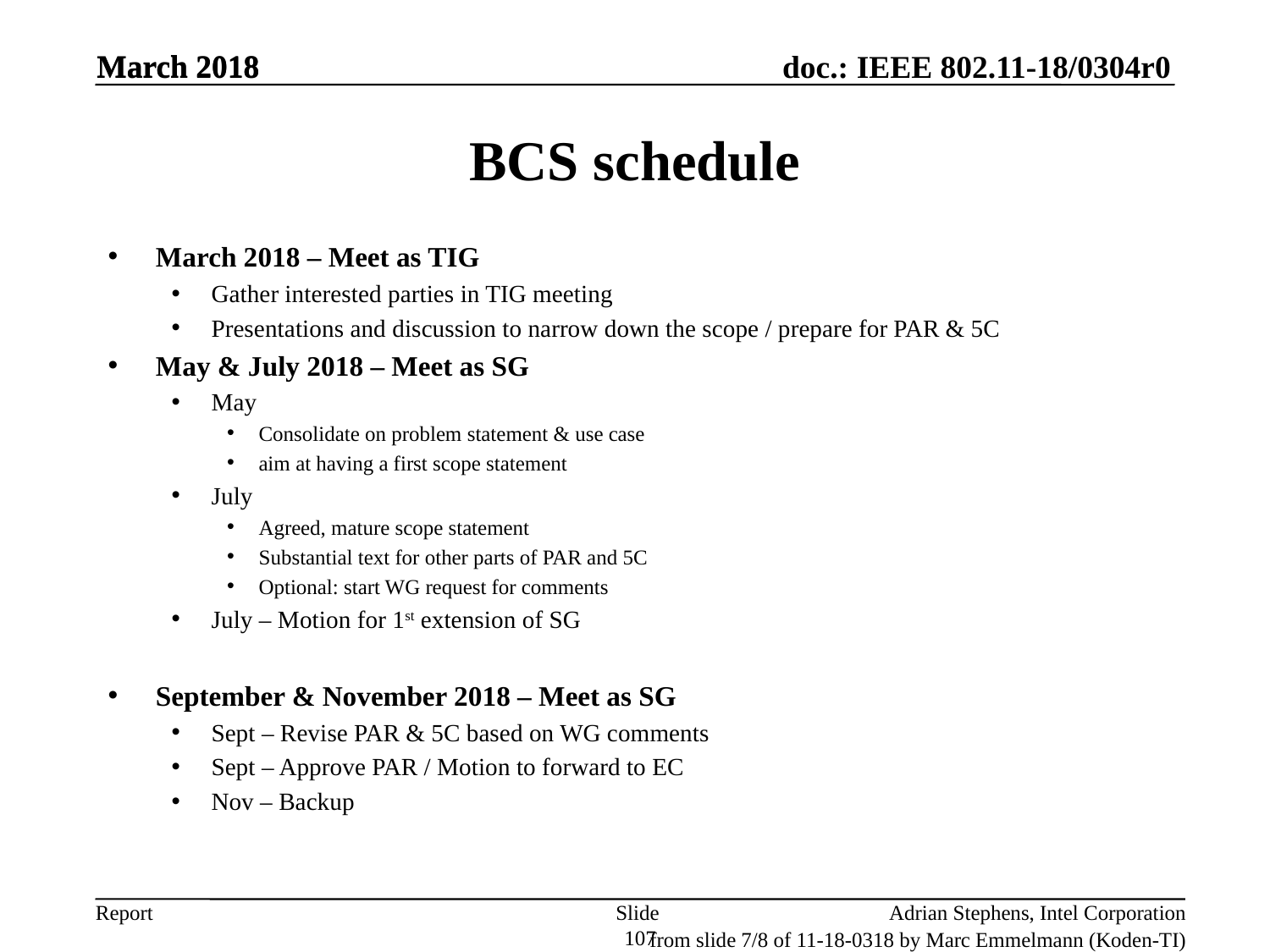

March 2018
March 2018
# BCS schedule
March 2018 – Meet as TIG
Gather interested parties in TIG meeting
Presentations and discussion to narrow down the scope / prepare for PAR & 5C
May & July 2018 – Meet as SG
May
Consolidate on problem statement & use case
aim at having a first scope statement
July
Agreed, mature scope statement
Substantial text for other parts of PAR and 5C
Optional: start WG request for comments
July – Motion for 1st extension of SG

September & November 2018 – Meet as SG
Sept – Revise PAR & 5C based on WG comments
Sept – Approve PAR / Motion to forward to EC
Nov – Backup
Slide 107
Adrian Stephens, Intel Corporation
from slide 7/8 of 11-18-0318 by Marc Emmelmann (Koden-TI)